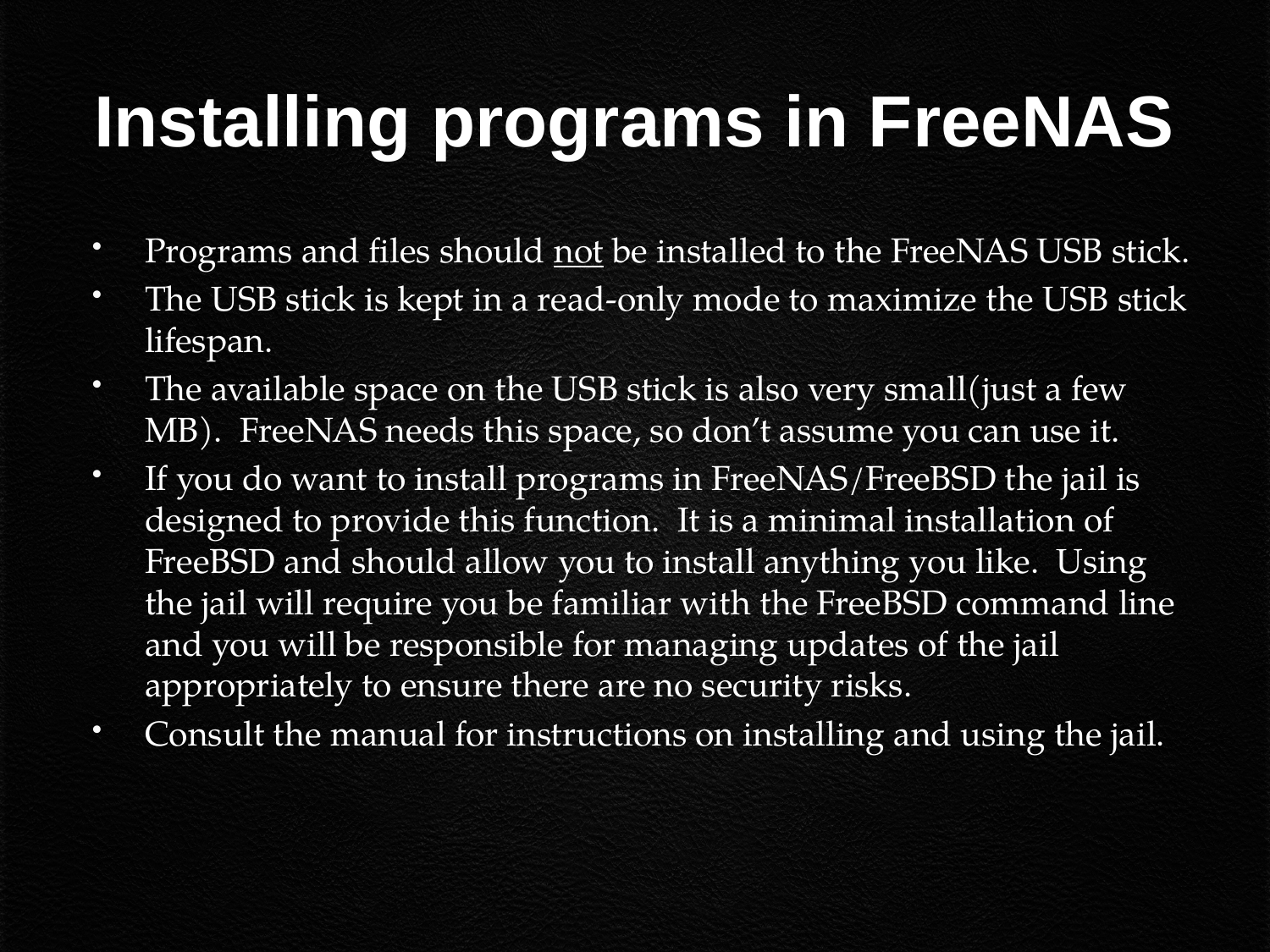

# Installing programs in FreeNAS
Programs and files should not be installed to the FreeNAS USB stick.
The USB stick is kept in a read-only mode to maximize the USB stick lifespan.
The available space on the USB stick is also very small(just a few MB).  FreeNAS needs this space, so don’t assume you can use it.
If you do want to install programs in FreeNAS/FreeBSD the jail is designed to provide this function.  It is a minimal installation of FreeBSD and should allow you to install anything you like.  Using the jail will require you be familiar with the FreeBSD command line and you will be responsible for managing updates of the jail appropriately to ensure there are no security risks.
Consult the manual for instructions on installing and using the jail.